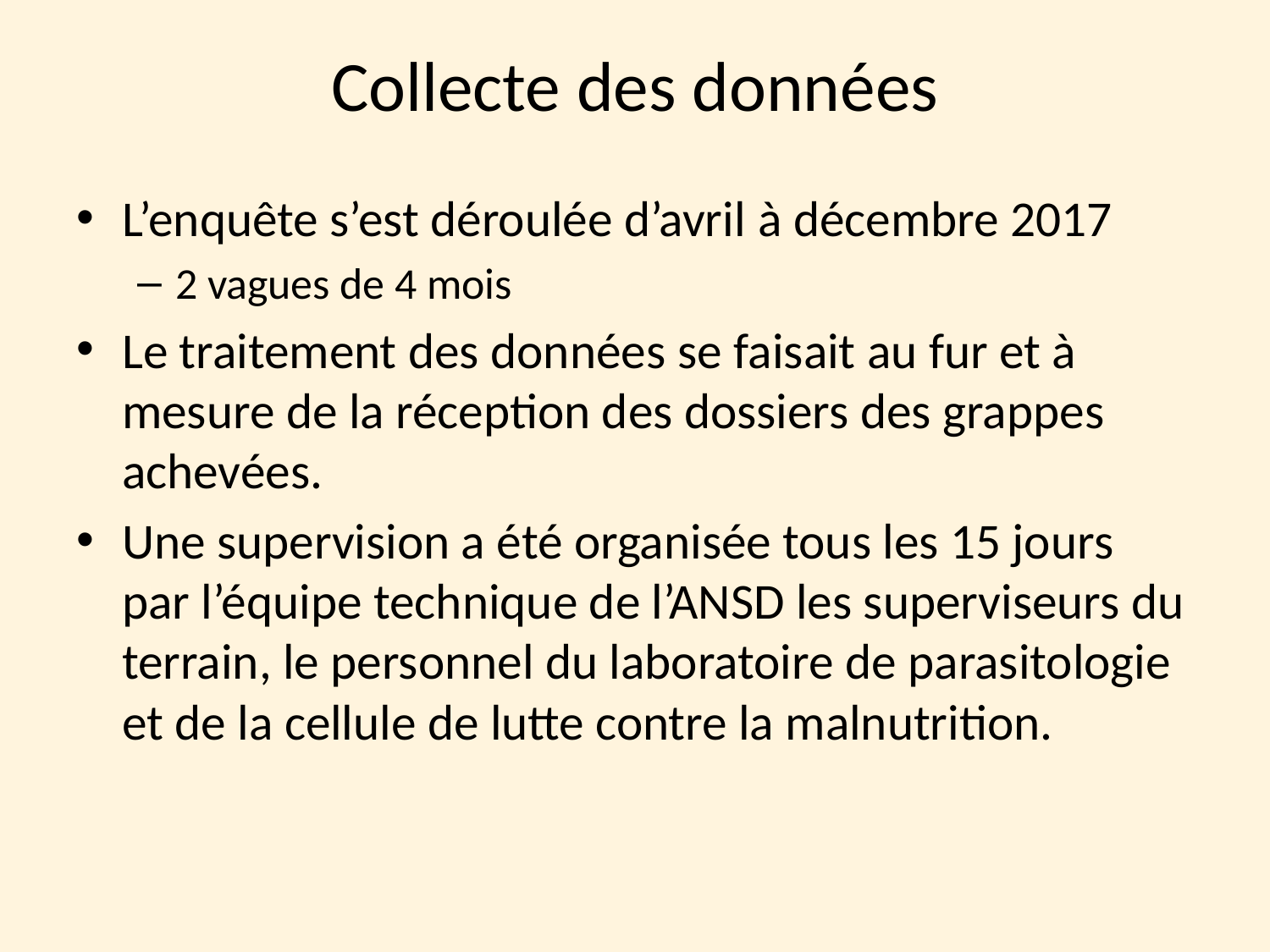

# Collecte des données
L’enquête s’est déroulée d’avril à décembre 2017
2 vagues de 4 mois
Le traitement des données se faisait au fur et à mesure de la réception des dossiers des grappes achevées.
Une supervision a été organisée tous les 15 jours par l’équipe technique de l’ANSD les superviseurs du terrain, le personnel du laboratoire de parasitologie et de la cellule de lutte contre la malnutrition.